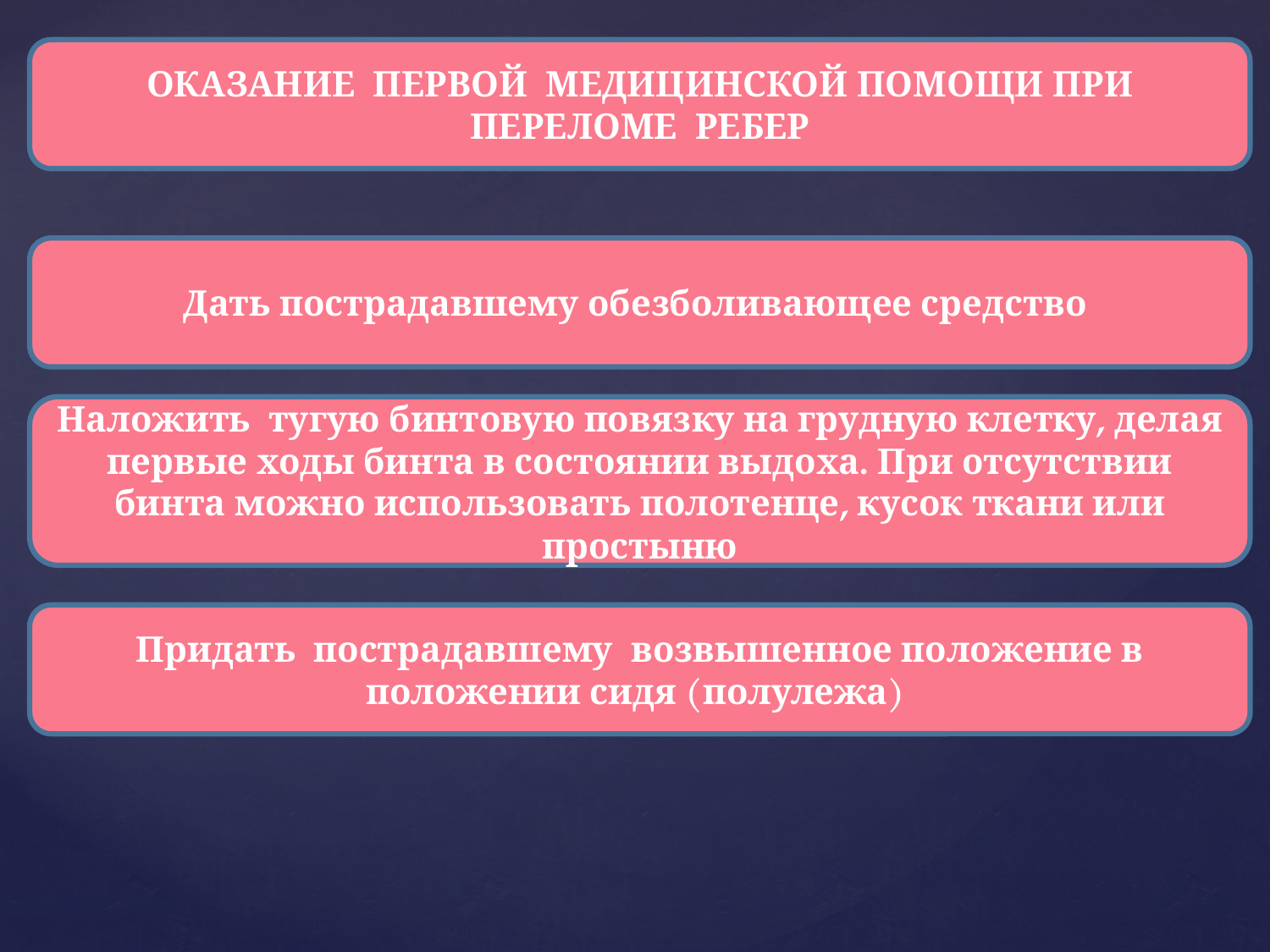

ОКАЗАНИЕ  ПЕРВОЙ  МЕДИЦИНСКОЙ ПОМОЩИ ПРИ
ПЕРЕЛОМЕ  РЕБЕР
Дать пострадавшему обезболивающее средство
Наложить  тугую бинтовую повязку на грудную клетку, делая первые ходы бинта в состоянии выдоха. При отсутствии бинта можно использовать полотенце, кусок ткани или простыню
Придать  пострадавшему  возвышенное положение в положении сидя (полулежа)